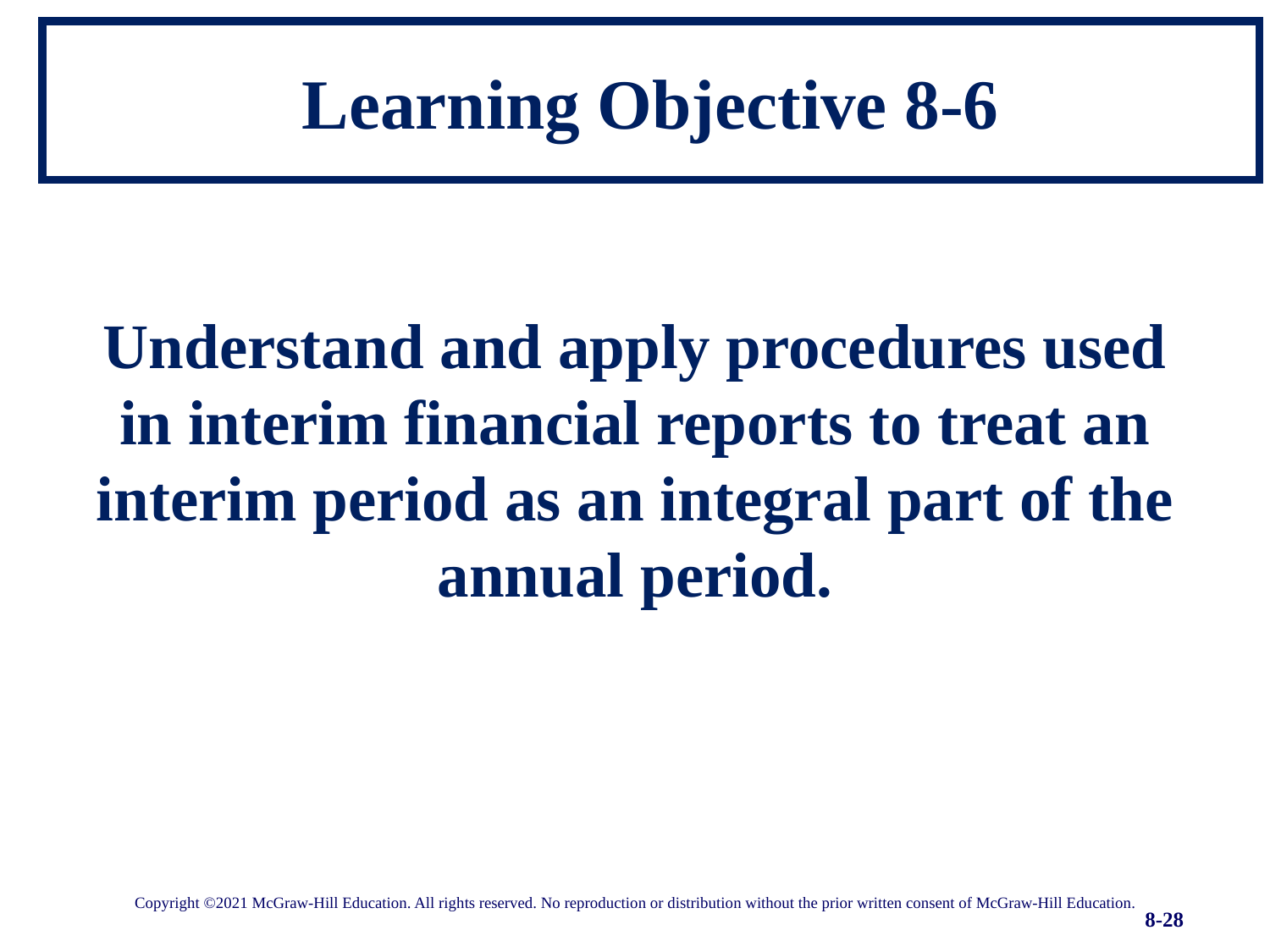

# Learning Objective 8-6

Understand and apply procedures used in interim financial reports to treat an interim period as an integral part of the annual period.

Copyright ©2021 McGraw-Hill Education. All rights reserved. No reproduction or distribution without the prior written consent of McGraw-Hill Education.